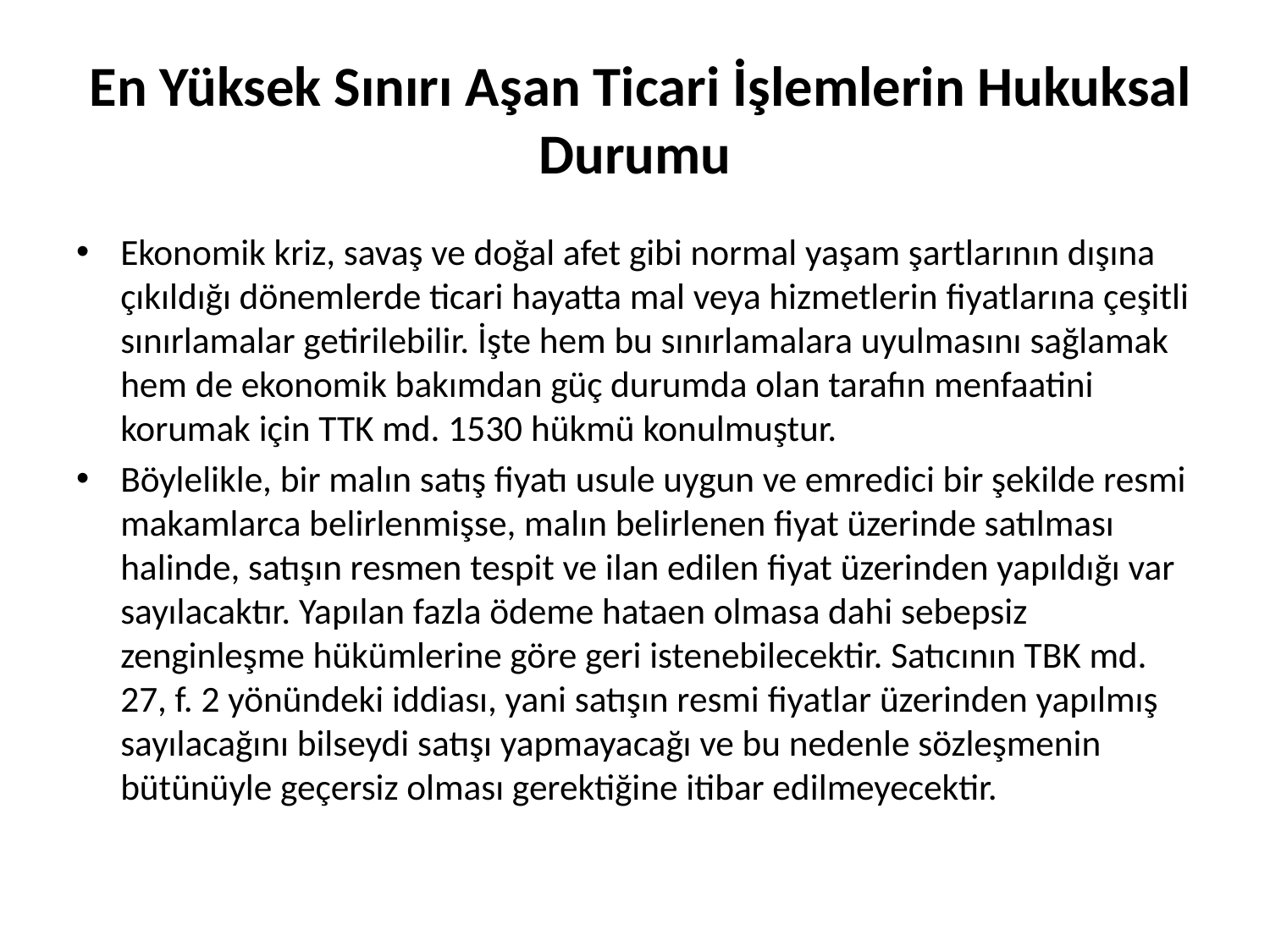

# En Yüksek Sınırı Aşan Ticari İşlemlerin Hukuksal Durumu
Ekonomik kriz, savaş ve doğal afet gibi normal yaşam şartlarının dışına çıkıldığı dönemlerde ticari hayatta mal veya hizmetlerin fiyatlarına çeşitli sınırlamalar getirilebilir. İşte hem bu sınırlamalara uyulmasını sağlamak hem de ekonomik bakımdan güç durumda olan tarafın menfaatini korumak için TTK md. 1530 hükmü konulmuştur.
Böylelikle, bir malın satış fiyatı usule uygun ve emredici bir şekilde resmi makamlarca belirlenmişse, malın belirlenen fiyat üzerinde satılması halinde, satışın resmen tespit ve ilan edilen fiyat üzerinden yapıldığı var sayılacaktır. Yapılan fazla ödeme hataen olmasa dahi sebepsiz zenginleşme hükümlerine göre geri istenebilecektir. Satıcının TBK md. 27, f. 2 yönündeki iddiası, yani satışın resmi fiyatlar üzerinden yapılmış sayılacağını bilseydi satışı yapmayacağı ve bu nedenle sözleşmenin bütünüyle geçersiz olması gerektiğine itibar edilmeyecektir.